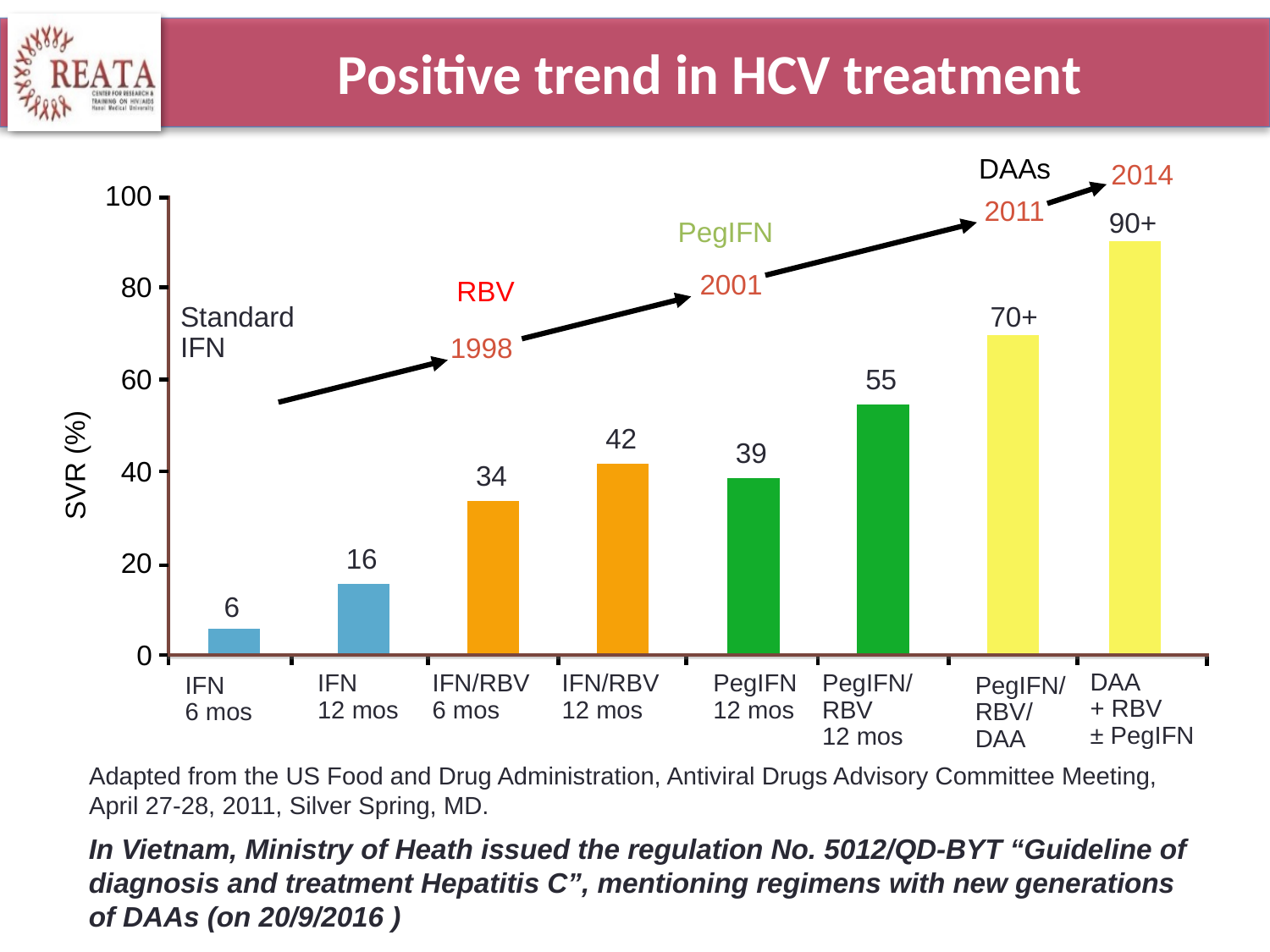

Positive trend in HCV treatment
DAAs
2014
100

2011
90+
PegIFN

2001
RBV
80
Standard
IFN

70+
1998

55
60
1991
SVR (%)

42
39
40
34

16
20

6

0
DAA
+ RBV
± PegIFN
IFN
12 mos
IFN/RBV
6 mos
IFN/RBV
12 mos
PegIFN
12 mos
PegIFN/ RBV
12 mos
IFN
6 mos
PegIFN/
RBV/
DAA
Adapted from the US Food and Drug Administration, Antiviral Drugs Advisory Committee Meeting,
April 27-28, 2011, Silver Spring, MD.
In Vietnam, Ministry of Heath issued the regulation No. 5012/QD-BYT “Guideline of diagnosis and treatment Hepatitis C”, mentioning regimens with new generations of DAAs (on 20/9/2016 )